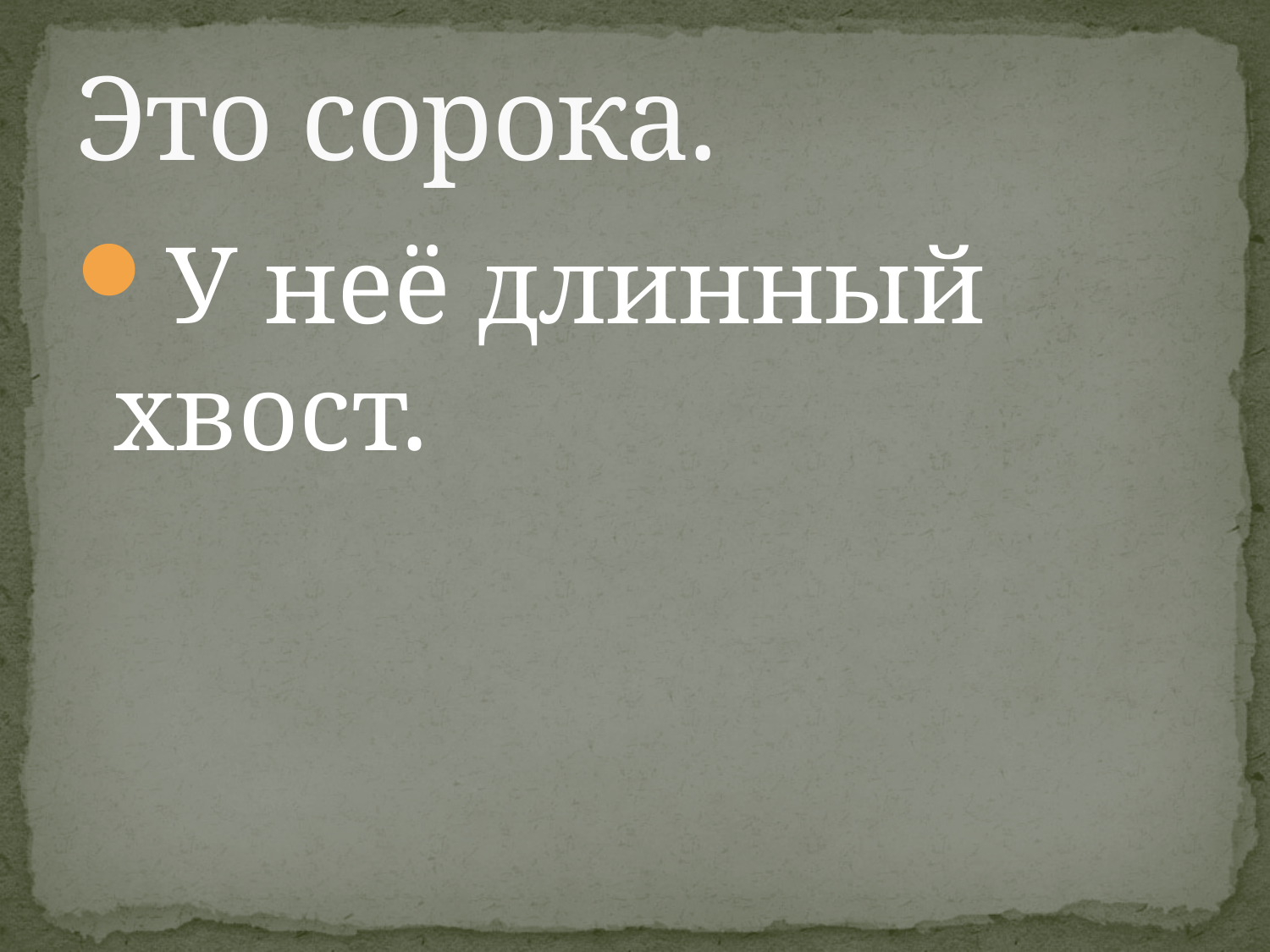

# Это сорока.
У неё длинный хвост.